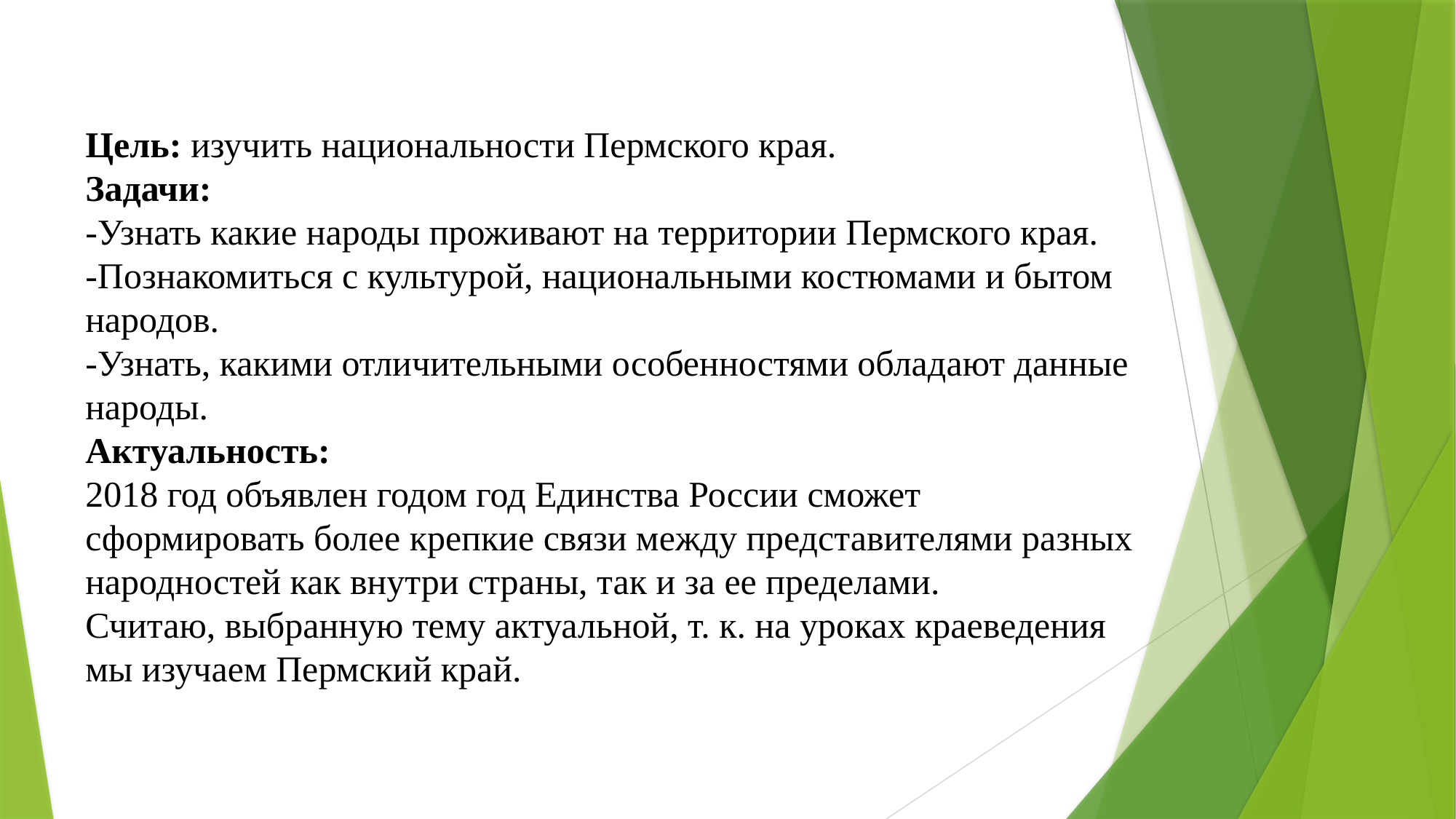

# Цель: изучить национальности Пермского края. Задачи: -Узнать какие народы проживают на территории Пермского края. -Познакомиться с культурой, национальными костюмами и бытом народов. -Узнать, какими отличительными особенностями обладают данные народы. Актуальность: 2018 год объявлен годом год Единства России сможет сформировать более крепкие связи между представителями разных народностей как внутри страны, так и за ее пределами. Считаю, выбранную тему актуальной, т. к. на уроках краеведения мы изучаем Пермский край.